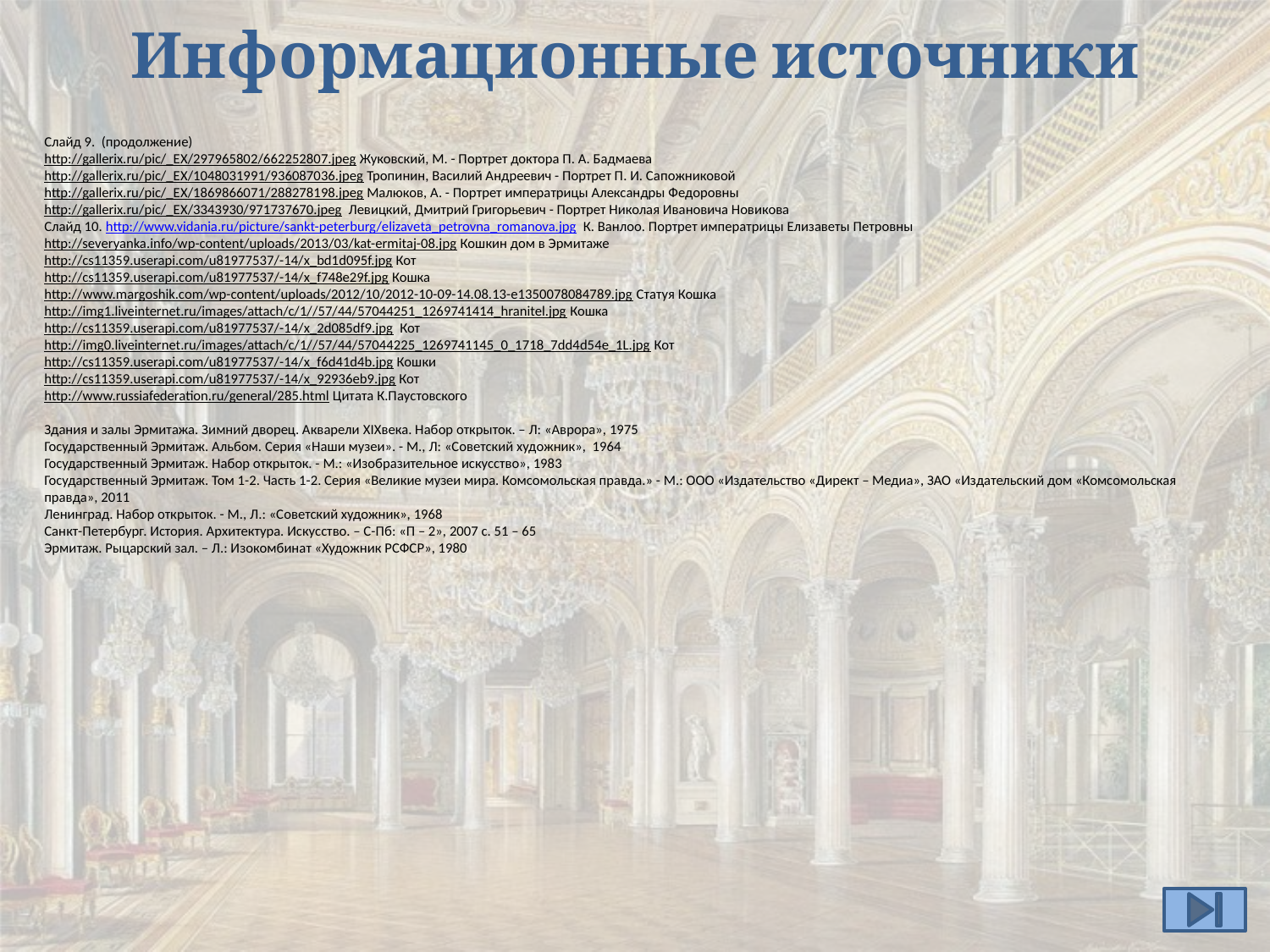

# Информационные источники
Слайд 9.  (продолжение)
http://gallerix.ru/pic/_EX/297965802/662252807.jpeg Жуковский, М. - Портрет доктора П. А. Бадмаева
http://gallerix.ru/pic/_EX/1048031991/936087036.jpeg Тропинин, Василий Андреевич - Портрет П. И. Сапожниковой
http://gallerix.ru/pic/_EX/1869866071/288278198.jpeg Малюков, А. - Портрет императрицы Александры Федоровны
http://gallerix.ru/pic/_EX/3343930/971737670.jpeg  Левицкий, Дмитрий Григорьевич - Портрет Николая Ивановича Новикова
Слайд 10. http://www.vidania.ru/picture/sankt-peterburg/elizaveta_petrovna_romanova.jpg  К. Ванлоо. Портрет императрицы Елизаветы Петровны
http://severyanka.info/wp-content/uploads/2013/03/kat-ermitaj-08.jpg Кошкин дом в Эрмитаже
http://cs11359.userapi.com/u81977537/-14/x_bd1d095f.jpg Кот
http://cs11359.userapi.com/u81977537/-14/x_f748e29f.jpg Кошка
http://www.margoshik.com/wp-content/uploads/2012/10/2012-10-09-14.08.13-e1350078084789.jpg Статуя Кошка
http://img1.liveinternet.ru/images/attach/c/1//57/44/57044251_1269741414_hranitel.jpg Кошка
http://cs11359.userapi.com/u81977537/-14/x_2d085df9.jpg  Кот
http://img0.liveinternet.ru/images/attach/c/1//57/44/57044225_1269741145_0_1718_7dd4d54e_1L.jpg Кот
http://cs11359.userapi.com/u81977537/-14/x_f6d41d4b.jpg Кошки
http://cs11359.userapi.com/u81977537/-14/x_92936eb9.jpg Кот
http://www.russiafederation.ru/general/285.html Цитата К.Паустовского

Здания и залы Эрмитажа. Зимний дворец. Акварели XIXвека. Набор открыток. – Л: «Аврора», 1975
Государственный Эрмитаж. Альбом. Серия «Наши музеи». - М., Л: «Советский художник»,  1964
Государственный Эрмитаж. Набор открыток. - М.: «Изобразительное искусство», 1983
Государственный Эрмитаж. Том 1-2. Часть 1-2. Серия «Великие музеи мира. Комсомольская правда.» - М.: ООО «Издательство «Директ – Медиа», ЗАО «Издательский дом «Комсомольская правда», 2011
Ленинград. Набор открыток. - М., Л.: «Советский художник», 1968
Санкт-Петербург. История. Архитектура. Искусство. – С-Пб: «П – 2», 2007 с. 51 – 65
Эрмитаж. Рыцарский зал. – Л.: Изокомбинат «Художник РСФСР», 1980